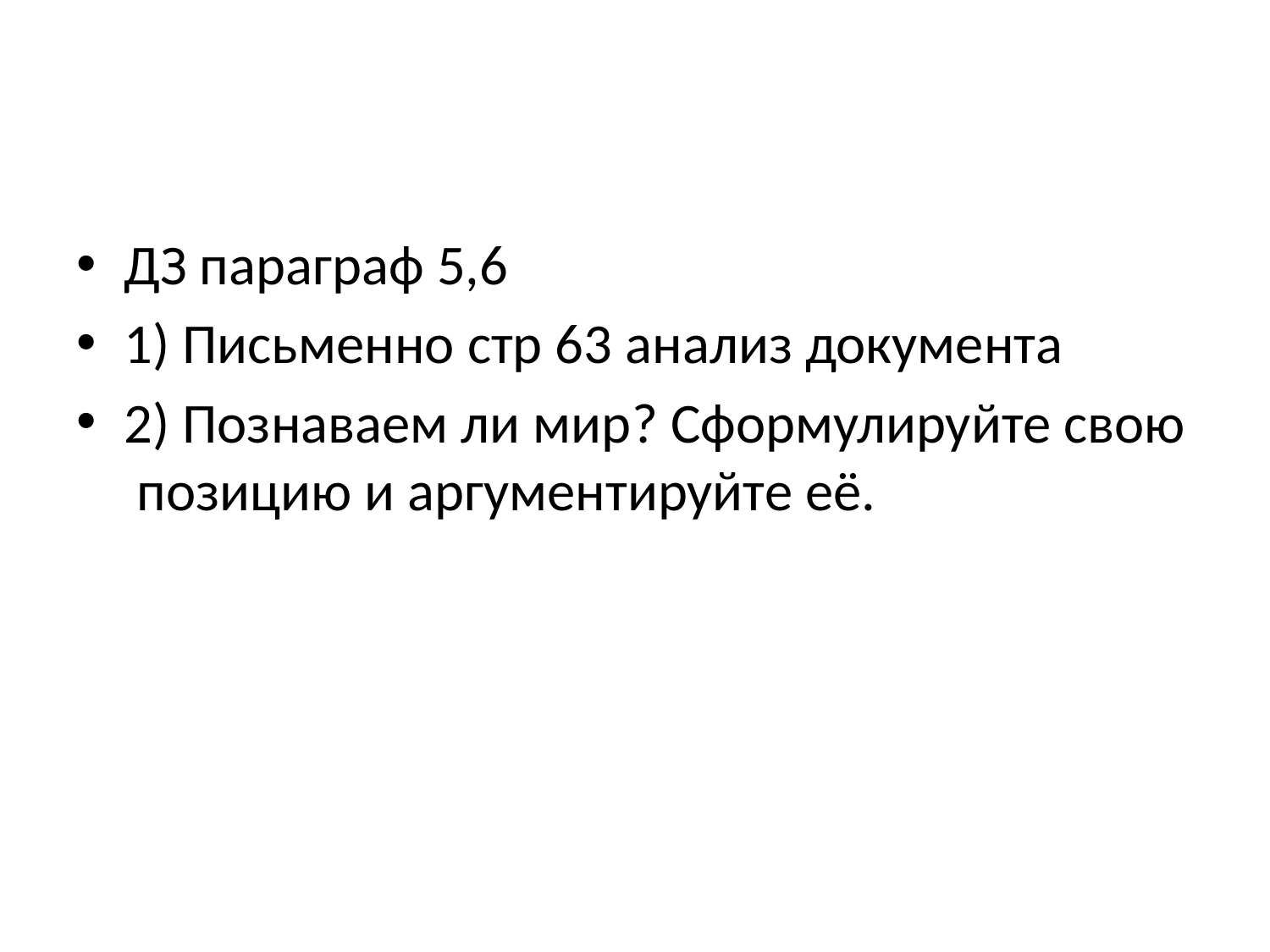

#
ДЗ параграф 5,6
1) Письменно стр 63 анализ документа
2) Познаваем ли мир? Сформулируйте свою  позицию и аргументируйте её.